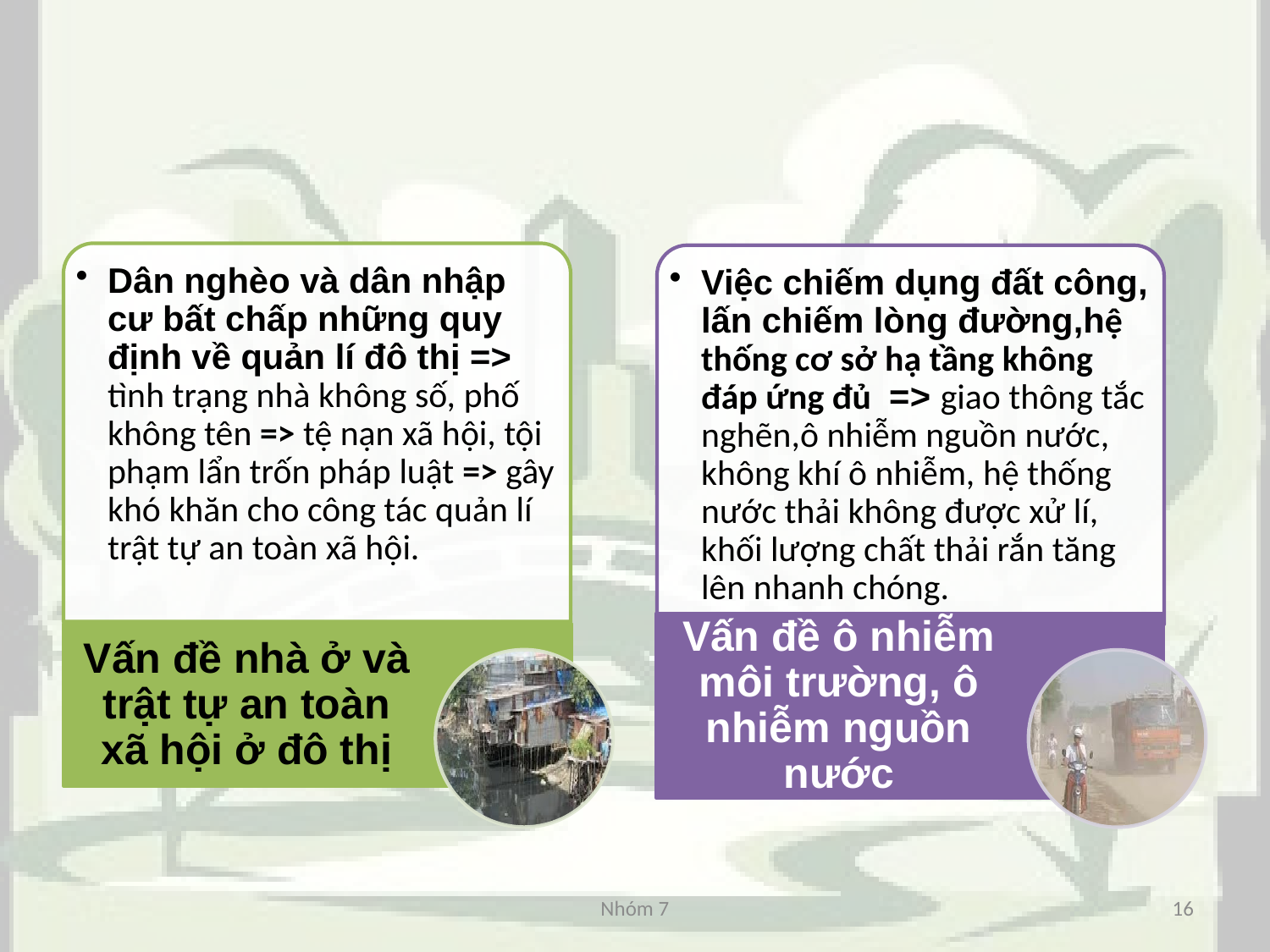

#
Dân nghèo và dân nhập cư bất chấp những quy định về quản lí đô thị => tình trạng nhà không số, phố không tên => tệ nạn xã hội, tội phạm lẩn trốn pháp luật => gây khó khăn cho công tác quản lí trật tự an toàn xã hội.
Vấn đề nhà ở và trật tự an toàn xã hội ở đô thị
Việc chiếm dụng đất công, lấn chiếm lòng đường,hệ thống cơ sở hạ tầng không đáp ứng đủ  => giao thông tắc nghẽn,ô nhiễm nguồn nước, không khí ô nhiễm, hệ thống nước thải không được xử lí, khối lượng chất thải rắn tăng lên nhanh chóng.
Vấn đề ô nhiễm môi trường, ô nhiễm nguồn nước
Nhóm 7
16